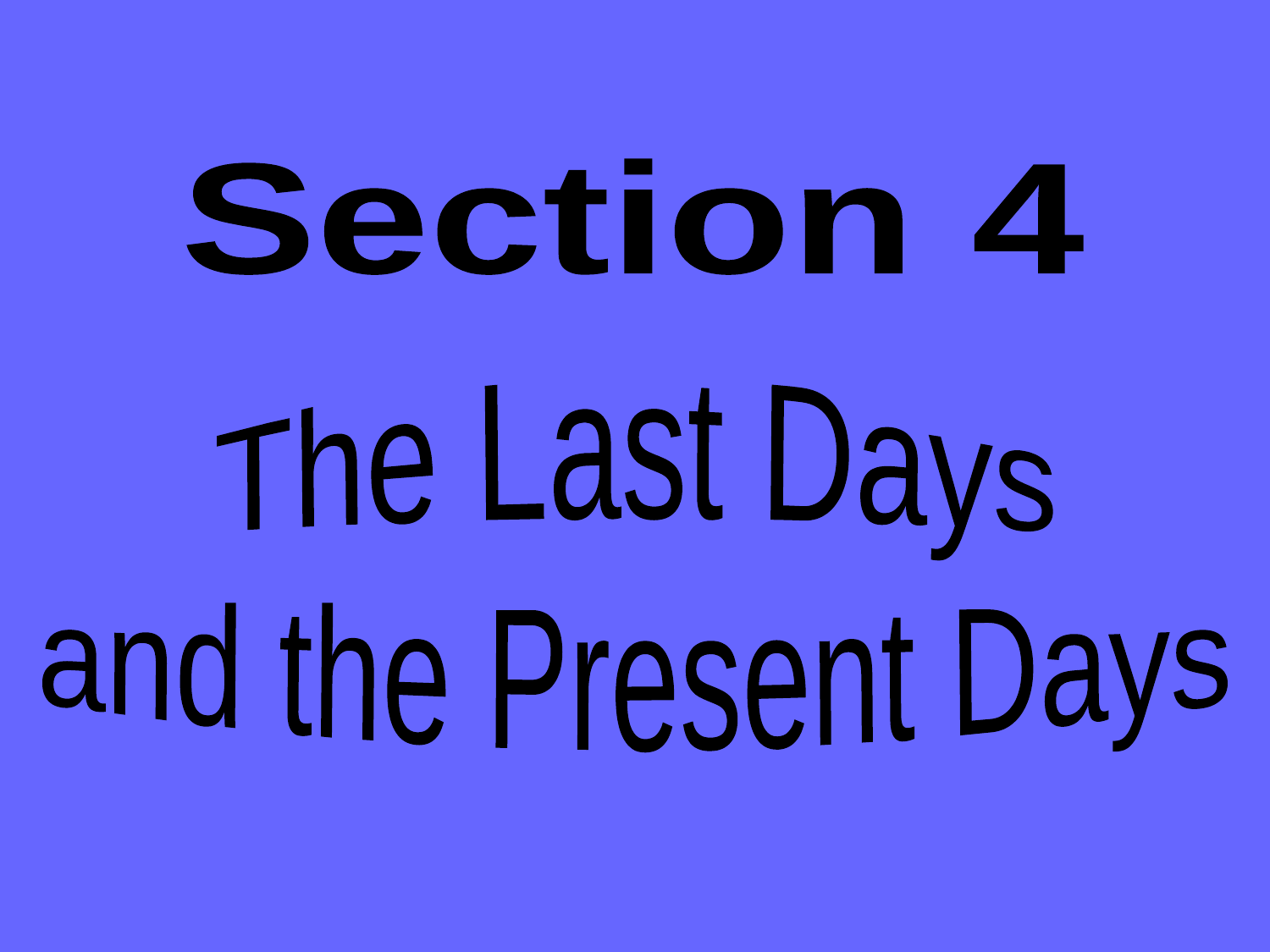

Section 4
The Last Days
and the Present Days